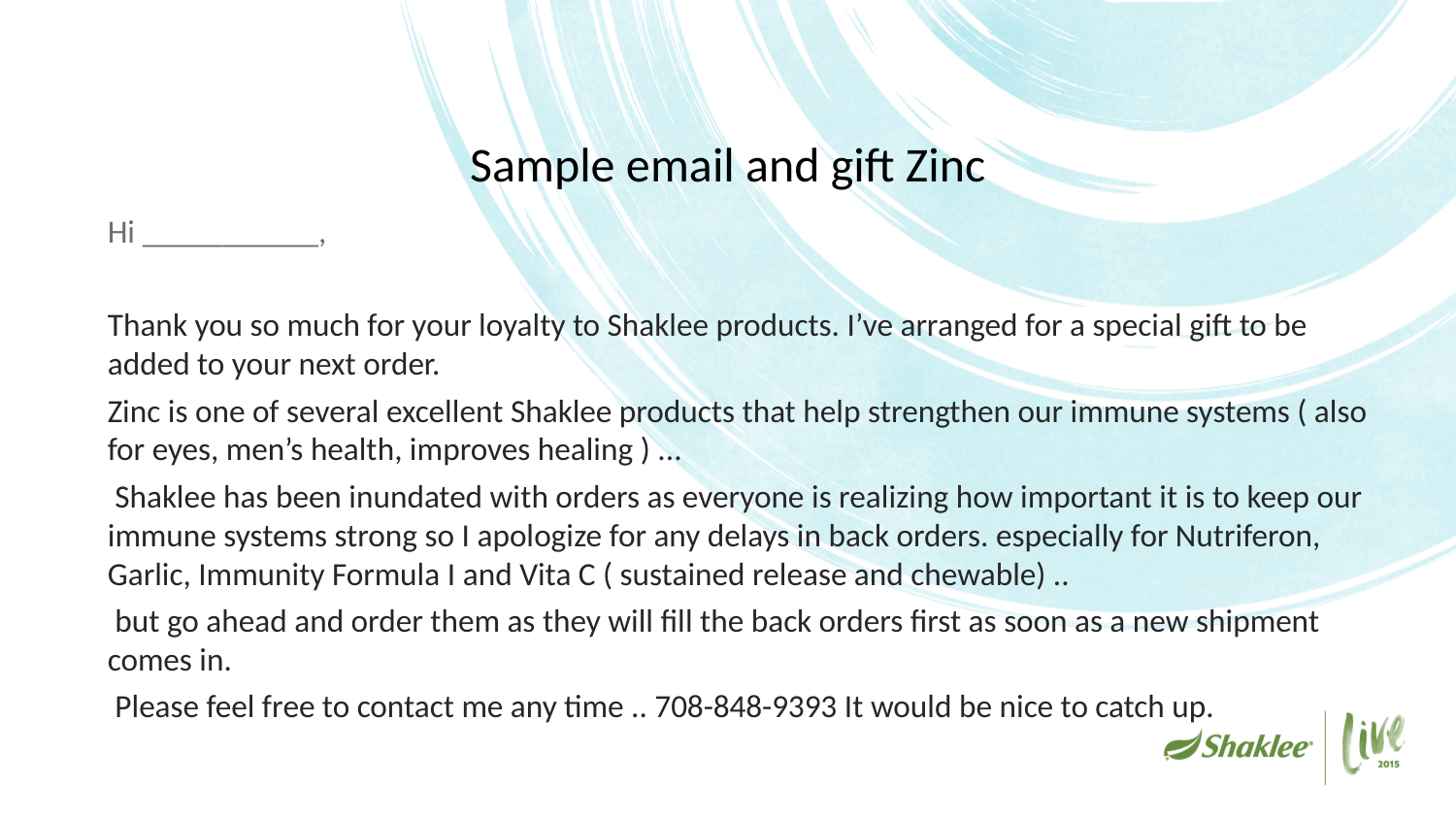

# Sample email and gift Zinc
Hi ___________,

Thank you so much for your loyalty to Shaklee products. I’ve arranged for a special gift to be added to your next order.
Zinc is one of several excellent Shaklee products that help strengthen our immune systems ( also for eyes, men’s health, improves healing ) ...
 Shaklee has been inundated with orders as everyone is realizing how important it is to keep our immune systems strong so I apologize for any delays in back orders. especially for Nutriferon, Garlic, Immunity Formula I and Vita C ( sustained release and chewable) ..
 but go ahead and order them as they will fill the back orders first as soon as a new shipment comes in.
 Please feel free to contact me any time .. 708-848-9393 It would be nice to catch up.